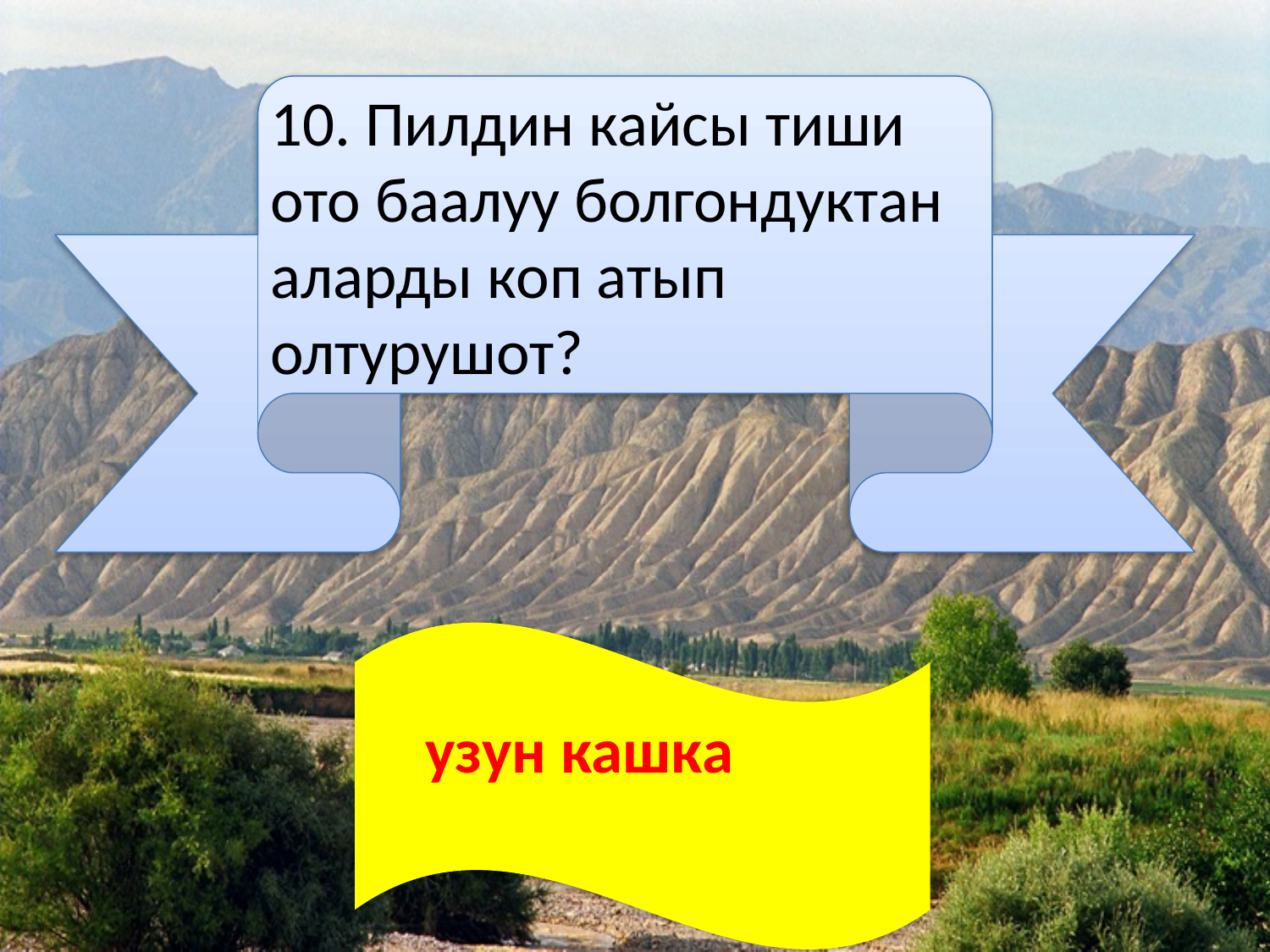

10. Пилдин кайсы тиши ото баалуу болгондуктан аларды коп атып олтурушот?
    узун кашка